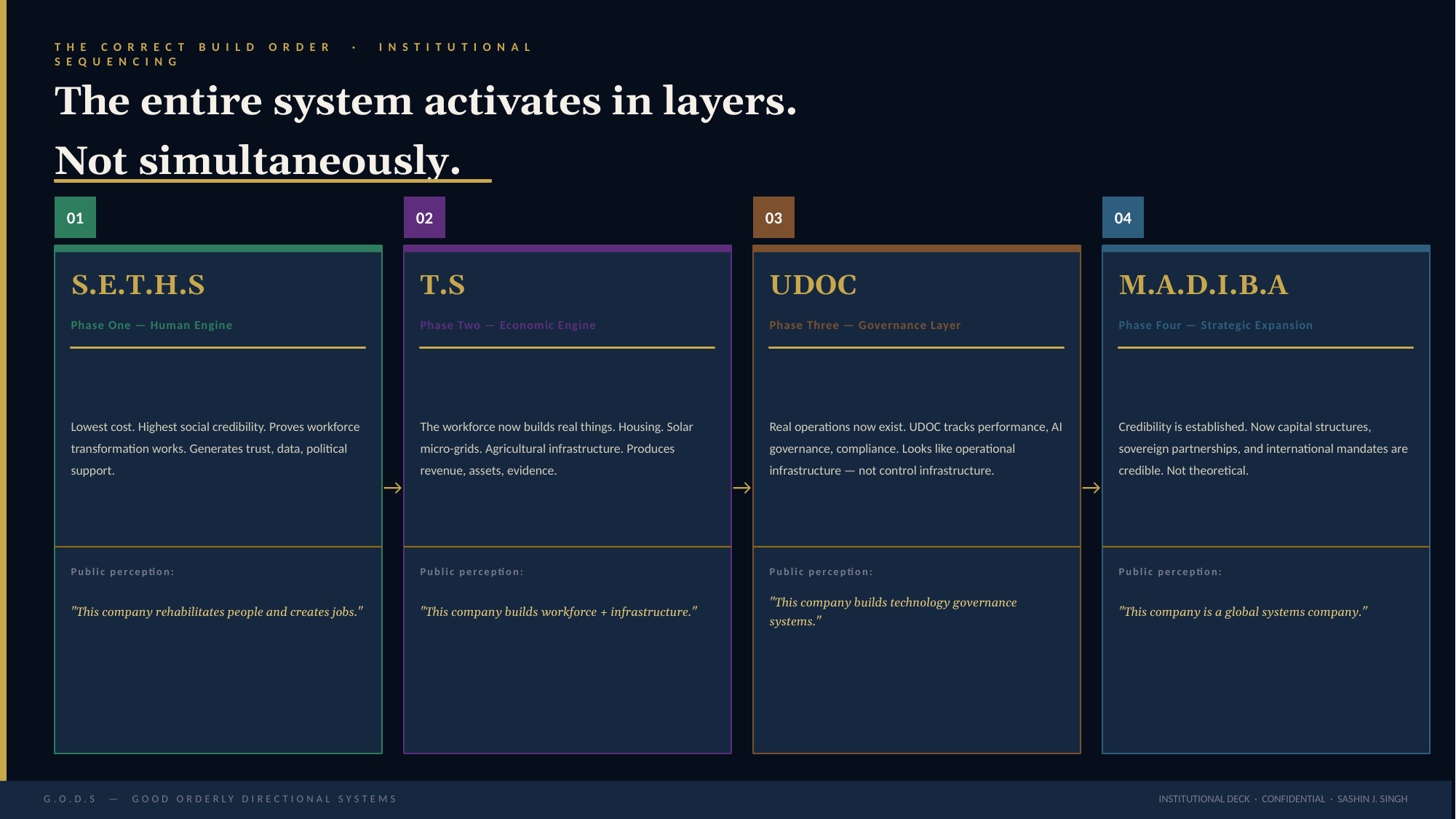

THE CORRECT BUILD ORDER  ·  INSTITUTIONAL SEQUENCING
The entire system activates in layers.
Not simultaneously.

01

02

03

04

S.E.T.H.S
T.S
UDOC
M.A.D.I.B.A
Phase One — Human Engine
Phase Two — Economic Engine
Phase Three — Governance Layer
Phase Four — Strategic Expansion

Lowest cost. Highest social credibility. Proves workforce transformation works. Generates trust, data, political support.
The workforce now builds real things. Housing. Solar micro-grids. Agricultural infrastructure. Produces revenue, assets, evidence.
Real operations now exist. UDOC tracks performance, AI governance, compliance. Looks like operational infrastructure — not control infrastructure.
Credibility is established. Now capital structures, sovereign partnerships, and international mandates are credible. Not theoretical.
→
→
→

Public perception:
Public perception:
Public perception:
Public perception:
"This company rehabilitates people and creates jobs."
"This company builds workforce + infrastructure."
"This company builds technology governance systems."
"This company is a global systems company."

INSTITUTIONAL DECK  ·  CONFIDENTIAL  ·  SASHIN J. SINGH
G.O.D.S  —  GOOD ORDERLY DIRECTIONAL SYSTEMS